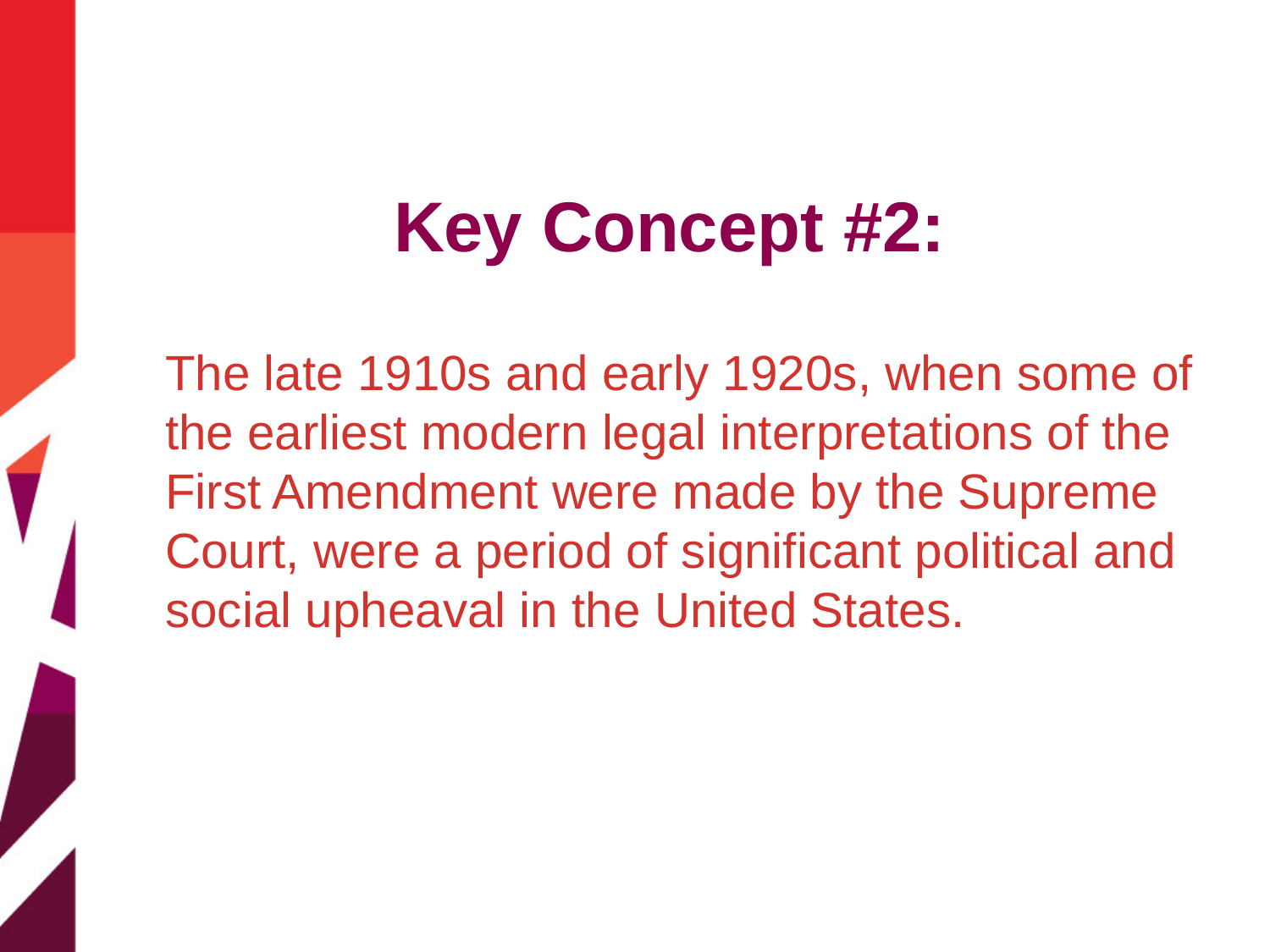

# Key Concept #2:
The late 1910s and early 1920s, when some of the earliest modern legal interpretations of the First Amendment were made by the Supreme Court, were a period of significant political and social upheaval in the United States.